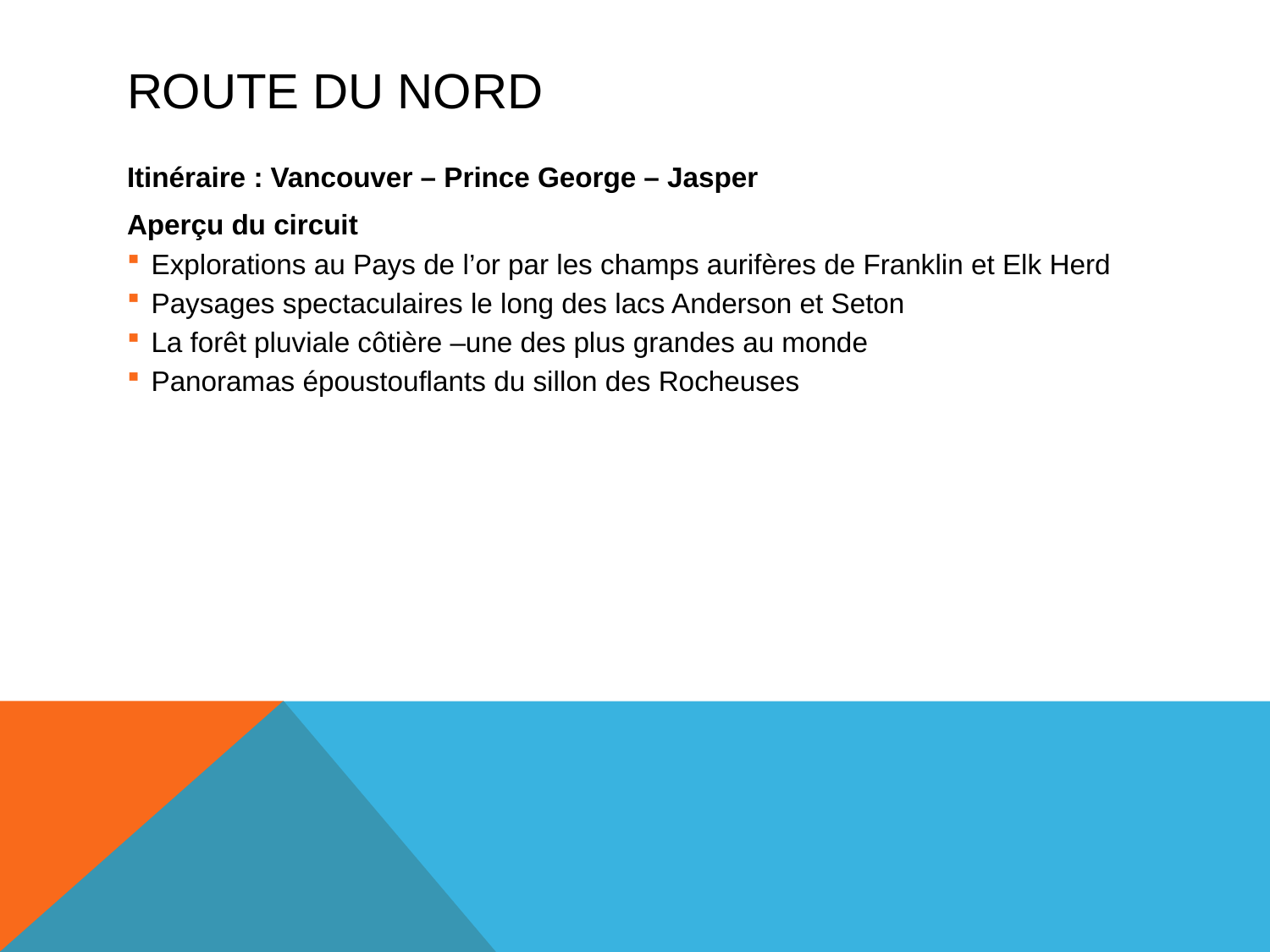

# Route du Nord
Itinéraire : Vancouver – Prince George – Jasper
Aperçu du circuit
Explorations au Pays de l’or par les champs aurifères de Franklin et Elk Herd
Paysages spectaculaires le long des lacs Anderson et Seton
La forêt pluviale côtière –une des plus grandes au monde
Panoramas époustouflants du sillon des Rocheuses